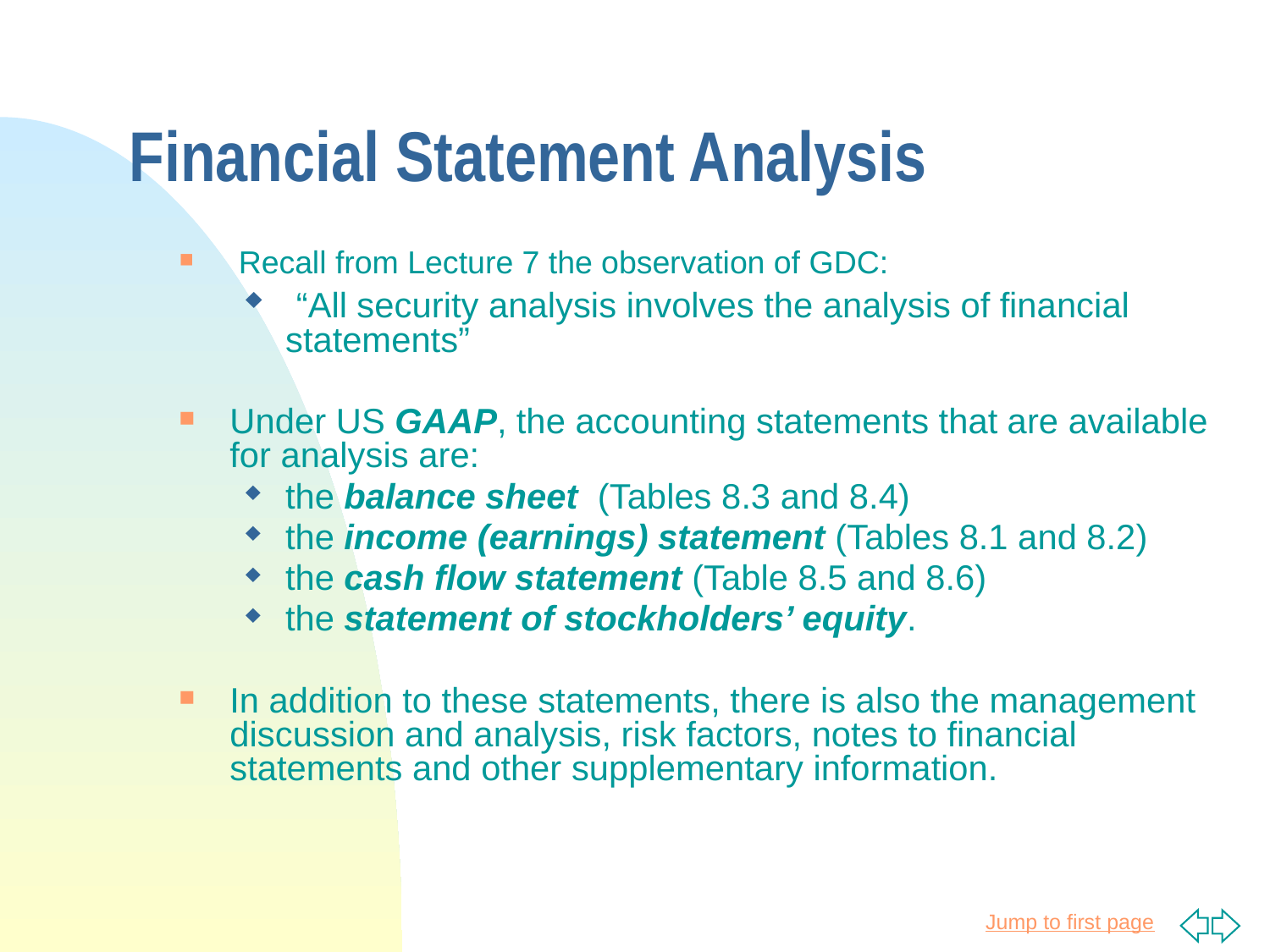

# Financial Statement Analysis
 Recall from Lecture 7 the observation of GDC:
 “All security analysis involves the analysis of financial statements”

Under US GAAP, the accounting statements that are available for analysis are:
the balance sheet  (Tables 8.3 and 8.4)
the income (earnings) statement (Tables 8.1 and 8.2)
the cash flow statement (Table 8.5 and 8.6)
the statement of stockholders’ equity.

In addition to these statements, there is also the management discussion and analysis, risk factors, notes to financial statements and other supplementary information.